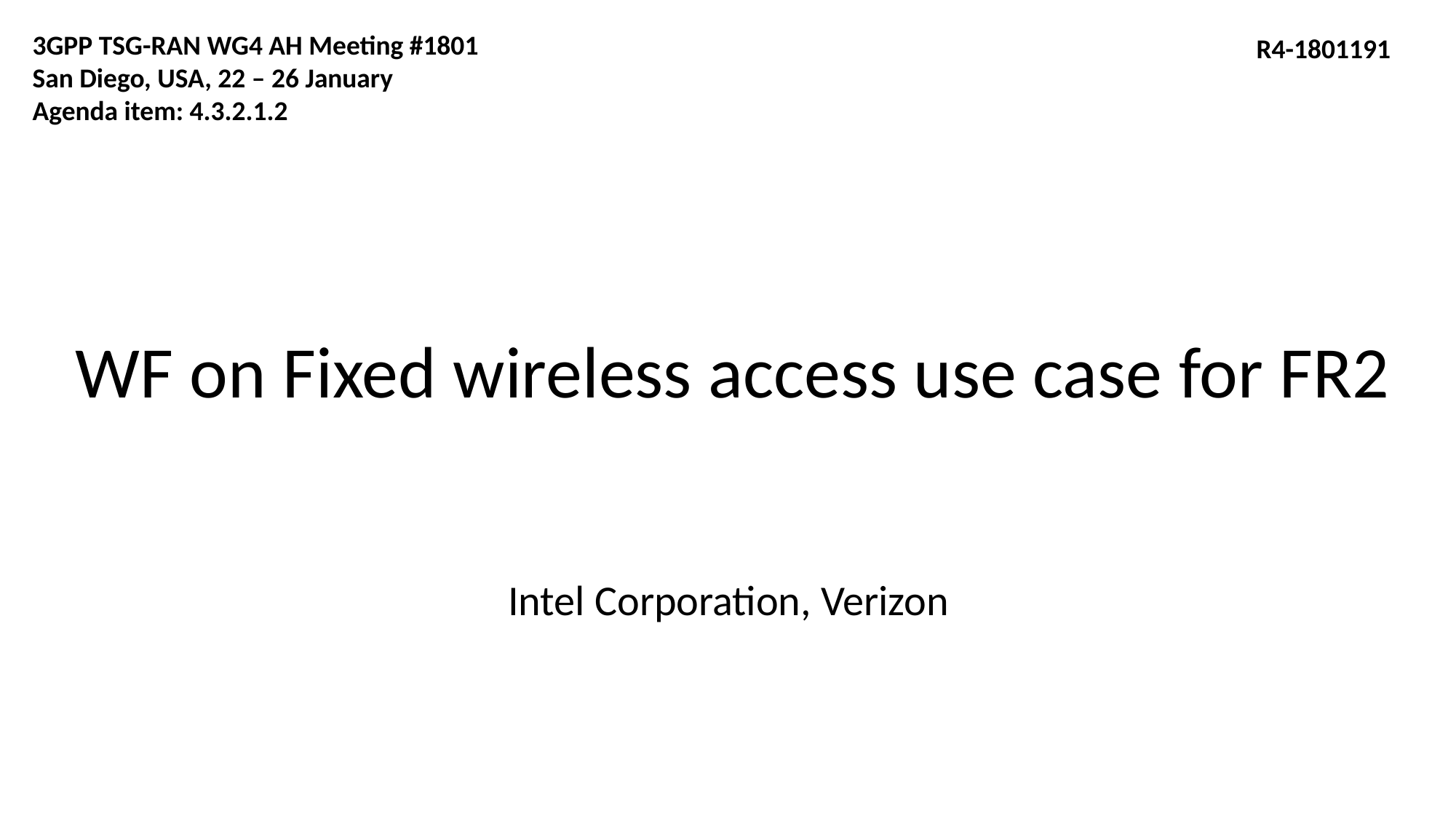

3GPP TSG-RAN WG4 AH Meeting #1801
San Diego, USA, 22 – 26 January
Agenda item: 4.3.2.1.2
R4-1801191
# WF on Fixed wireless access use case for FR2
Intel Corporation, Verizon